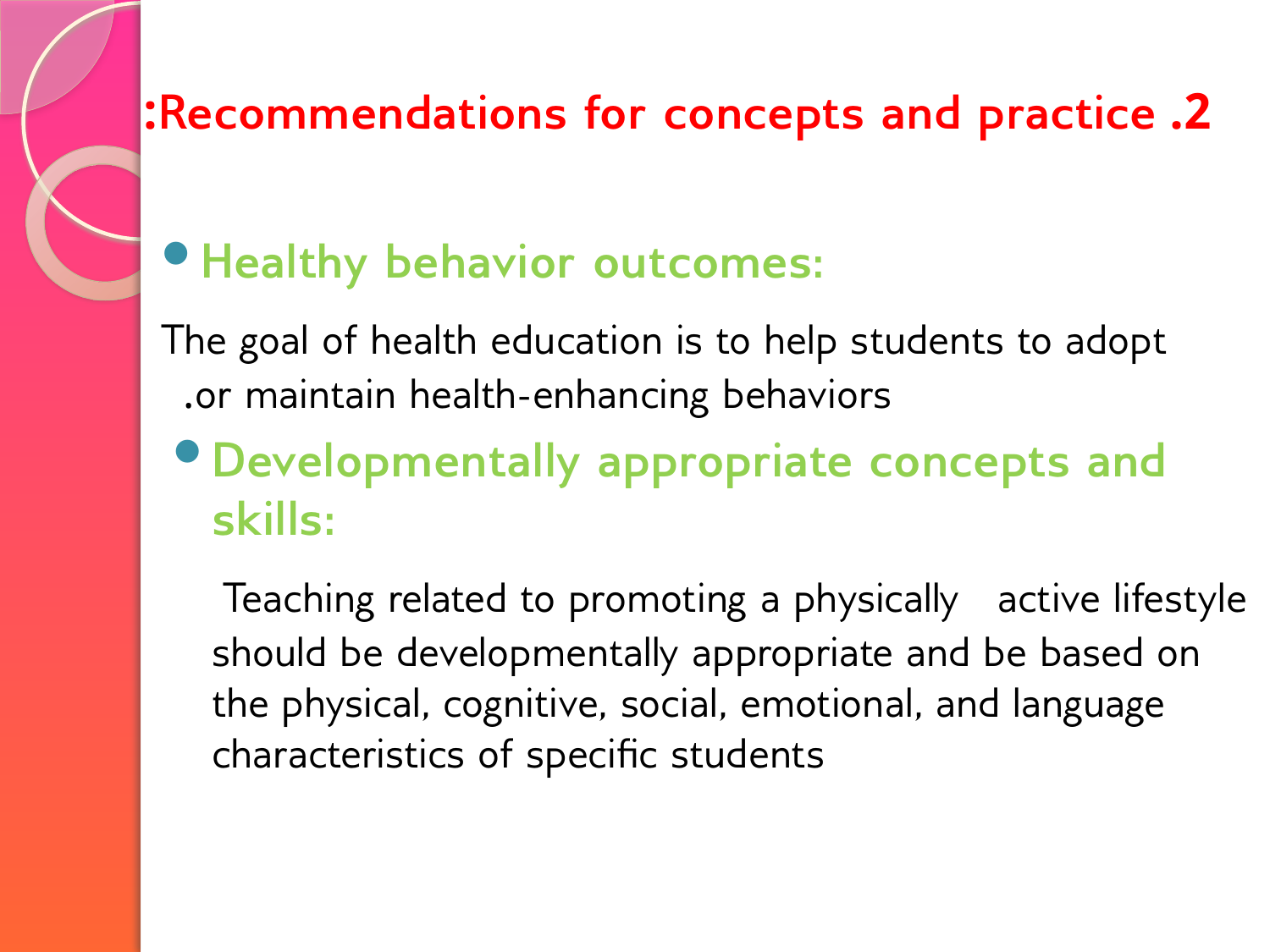

# 2. Recommendations for concepts and practice:
Healthy behavior outcomes:
   The goal of health education is to help students to adopt or maintain health-enhancing behaviors.
Developmentally appropriate concepts and skills:
   Teaching related to promoting a physically   active lifestyle should be developmentally appropriate and be based on the physical, cognitive, social, emotional, and language characteristics of specific students